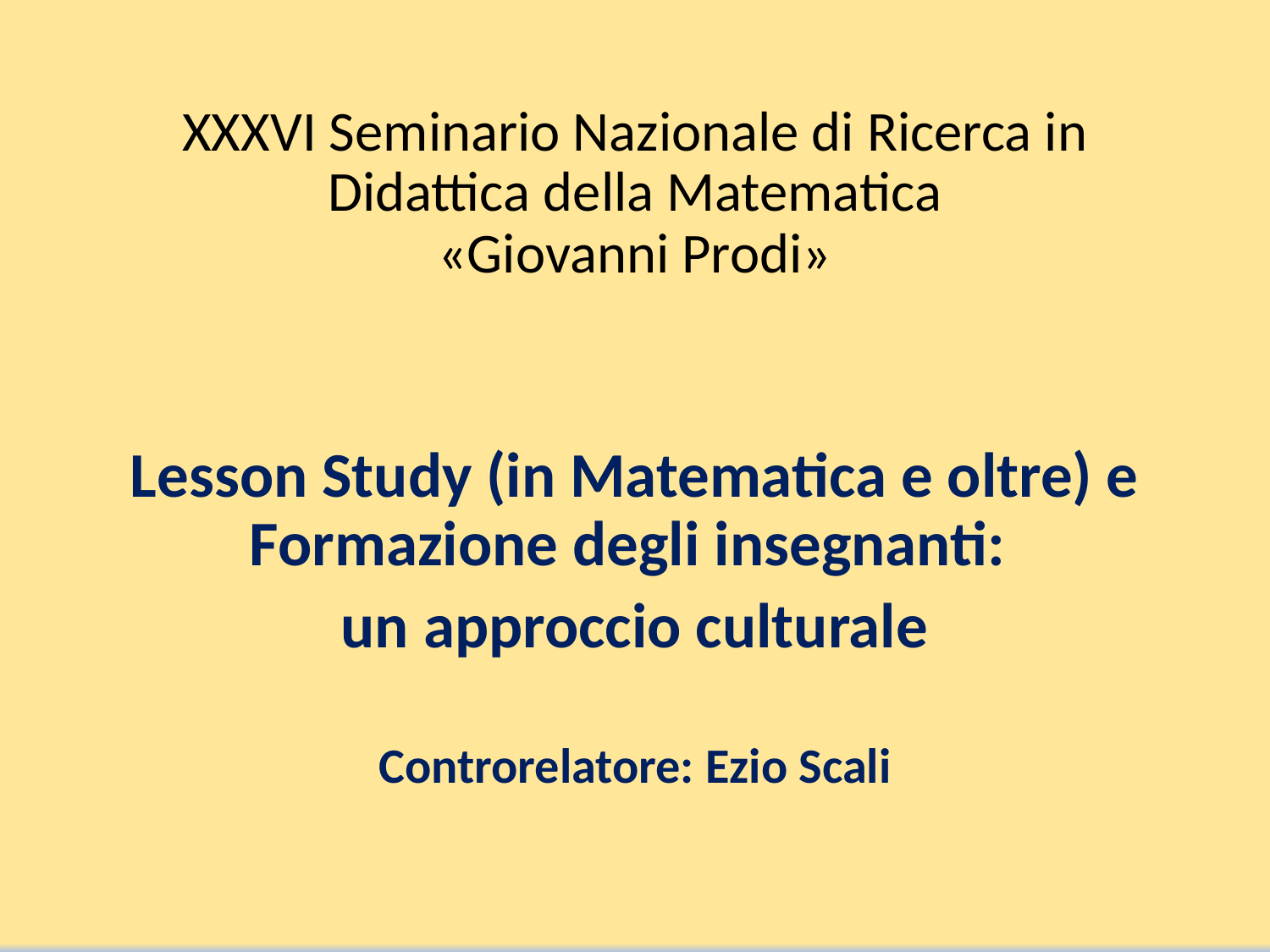

# XXXVI Seminario Nazionale di Ricerca in Didattica della Matematica «Giovanni Prodi»
Lesson Study (in Matematica e oltre) e Formazione degli insegnanti:
un approccio culturale

Controrelatore: Ezio Scali